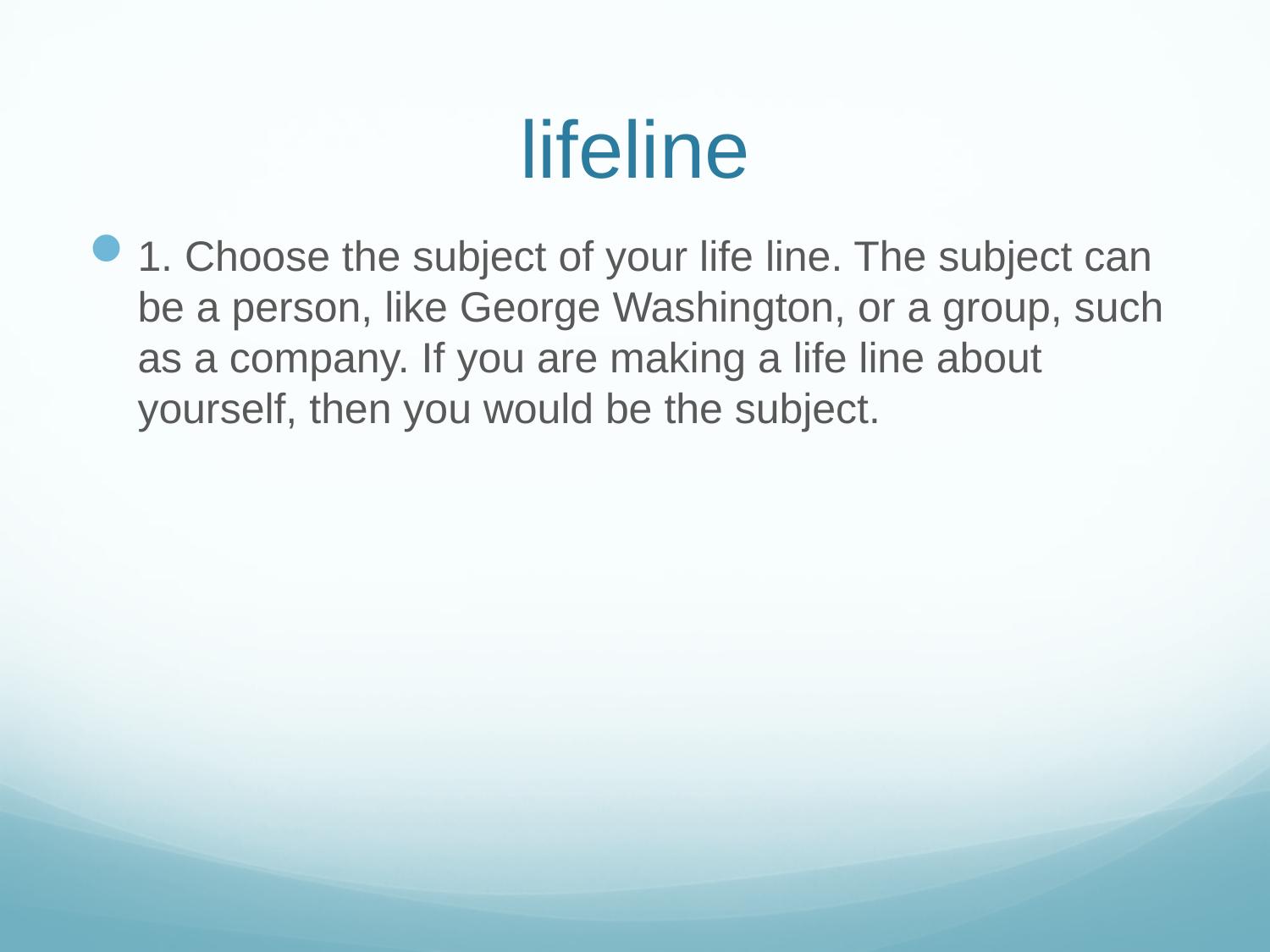

# lifeline
1. Choose the subject of your life line. The subject can be a person, like George Washington, or a group, such as a company. If you are making a life line about yourself, then you would be the subject.